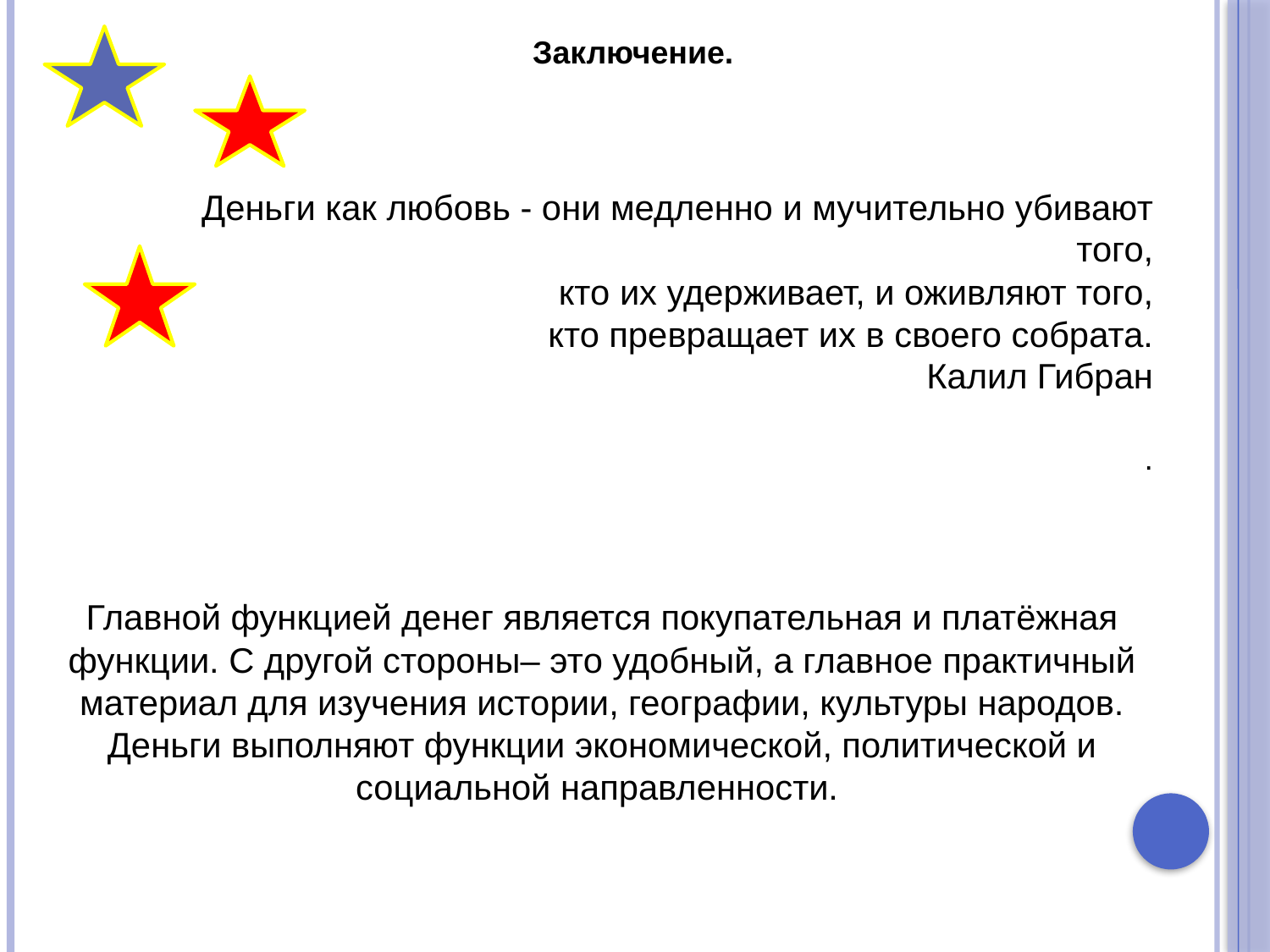

Заключение.

        Деньги как любовь - они медленно и мучительно убивают того,
кто их удерживает, и оживляют того,
 кто превращает их в своего собрата.
Калил Гибран

.

Главной функцией денег является покупательная и платёжная функции. С другой стороны– это удобный, а главное практичный материал для изучения истории, географии, культуры народов. Деньги выполняют функции экономической, политической и социальной направленности.